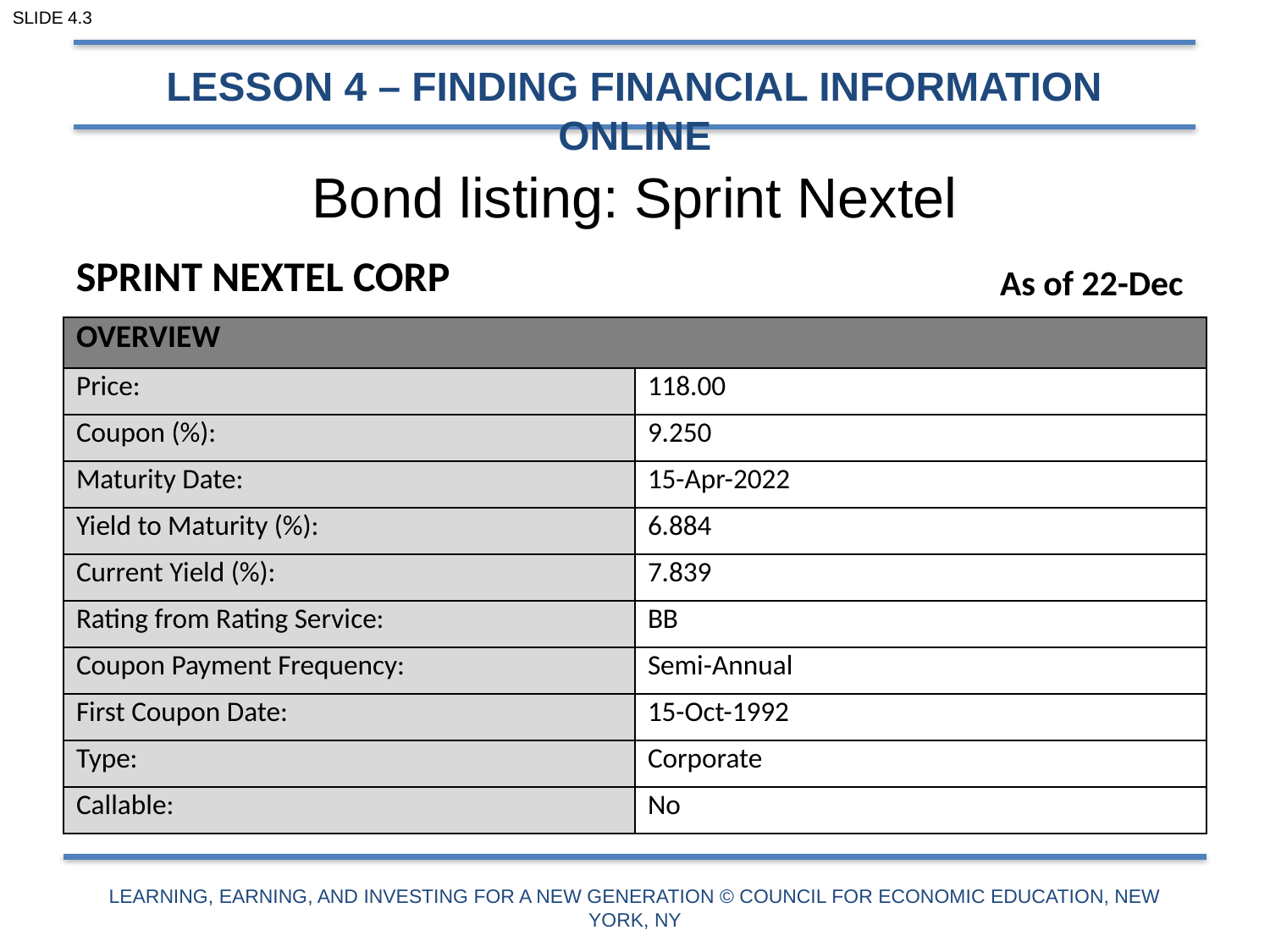

Slide 4.3
Lesson 4 – Finding Financial Information Online
# Bond listing: Sprint Nextel
SPRINT NEXTEL CORP
As of 22-Dec
| OVERVIEW |  |
| --- | --- |
| Price: | 118.00 |
| Coupon (%): | 9.250 |
| Maturity Date: | 15-Apr-2022 |
| Yield to Maturity (%): | 6.884 |
| Current Yield (%): | 7.839 |
| Rating from Rating Service: | BB |
| Coupon Payment Frequency: | Semi-Annual |
| First Coupon Date: | 15-Oct-1992 |
| Type: | Corporate |
| Callable: | No |